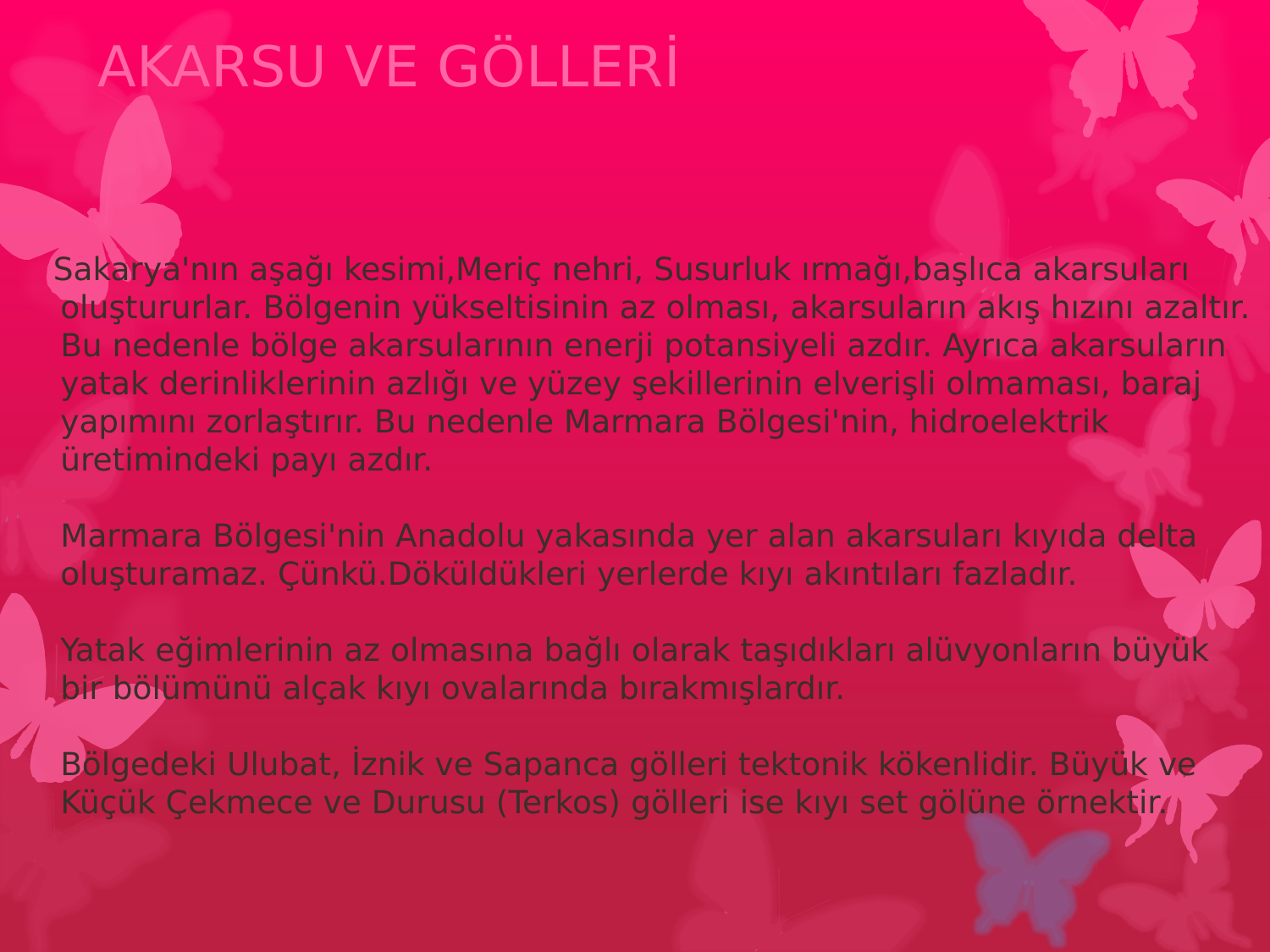

# AKARSU VE GÖLLERİ

    Sakarya'nın aşağı kesimi,Meriç nehri, Susurluk ırmağı,başlıca akarsuları oluştururlar. Bölgenin yükseltisinin az olması, akarsuların akış hızını azaltır. Bu nedenle bölge akarsularının enerji potansiyeli azdır. Ayrıca akarsuların yatak derinliklerinin azlığı ve yüzey şekillerinin elverişli olmaması, baraj yapımını zorlaştırır. Bu nedenle Marmara Bölgesi'nin, hidroelektrik üretimindeki payı azdır. 
Marmara Bölgesi'nin Anadolu yakasında yer alan akarsuları kıyıda delta oluşturamaz. Çünkü.Döküldükleri yerlerde kıyı akıntıları fazladır.
Yatak eğimlerinin az olmasına bağlı olarak taşıdıkları alüvyonların büyük bir bölümünü alçak kıyı ovalarında bırakmışlardır.
Bölgedeki Ulubat, İznik ve Sapanca gölleri tektonik kökenlidir. Büyük ve Küçük Çekmece ve Durusu (Terkos) gölleri ise kıyı set gölüne örnektir.